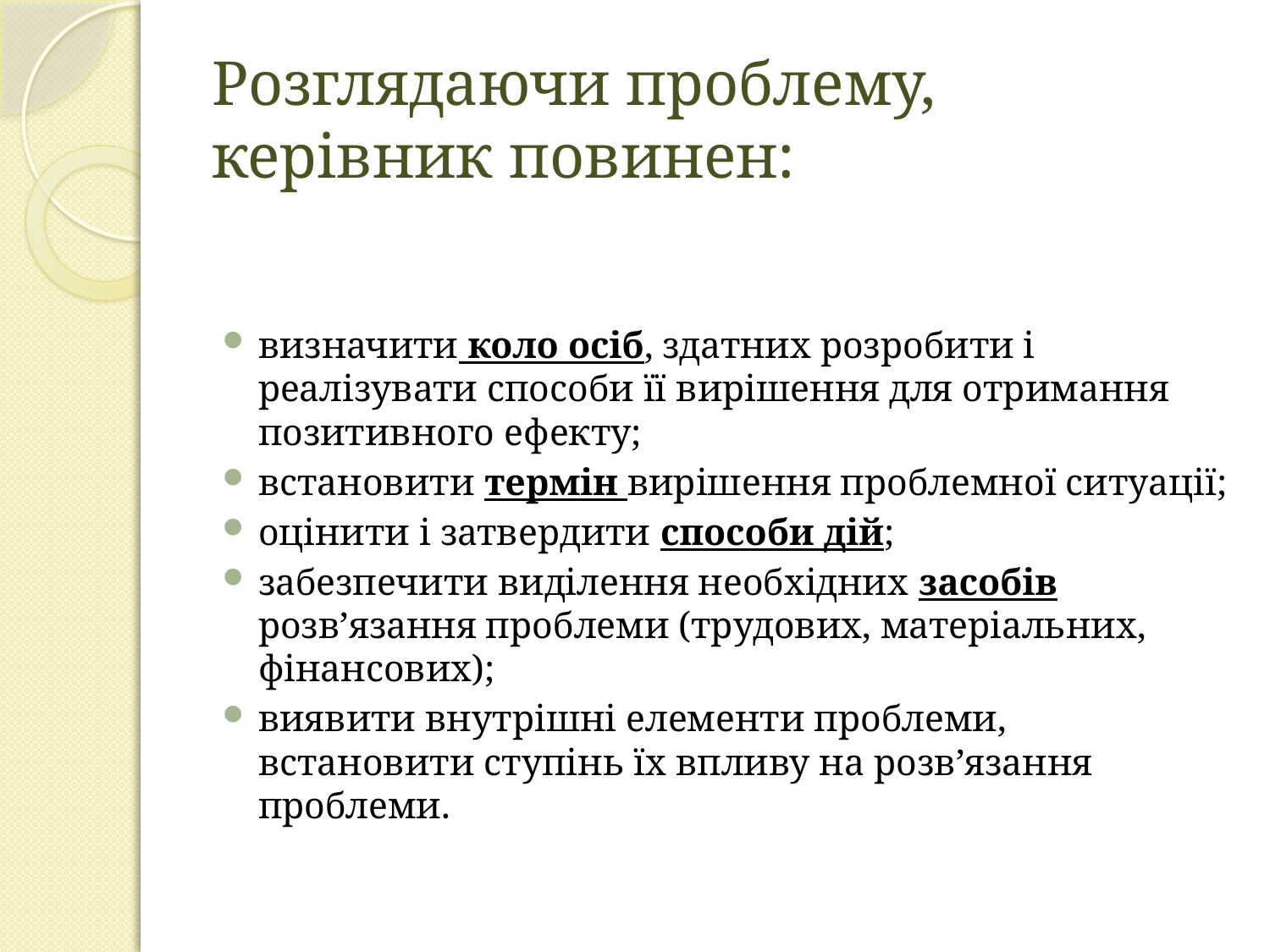

# Розглядаючи проблему, керівник повинен:
визначити коло осіб, здатних розробити і реалізувати способи її вирішення для отримання позитивного ефекту;
встановити термін вирішення проблемної ситуації;
оцінити і затвердити способи дій;
забезпечити виділення необхідних засобів розв’язання проб­леми (трудових, матеріальних, фінансових);
виявити внутрішні елементи проблеми, встановити ступінь їх впливу на розв’язання проблеми.